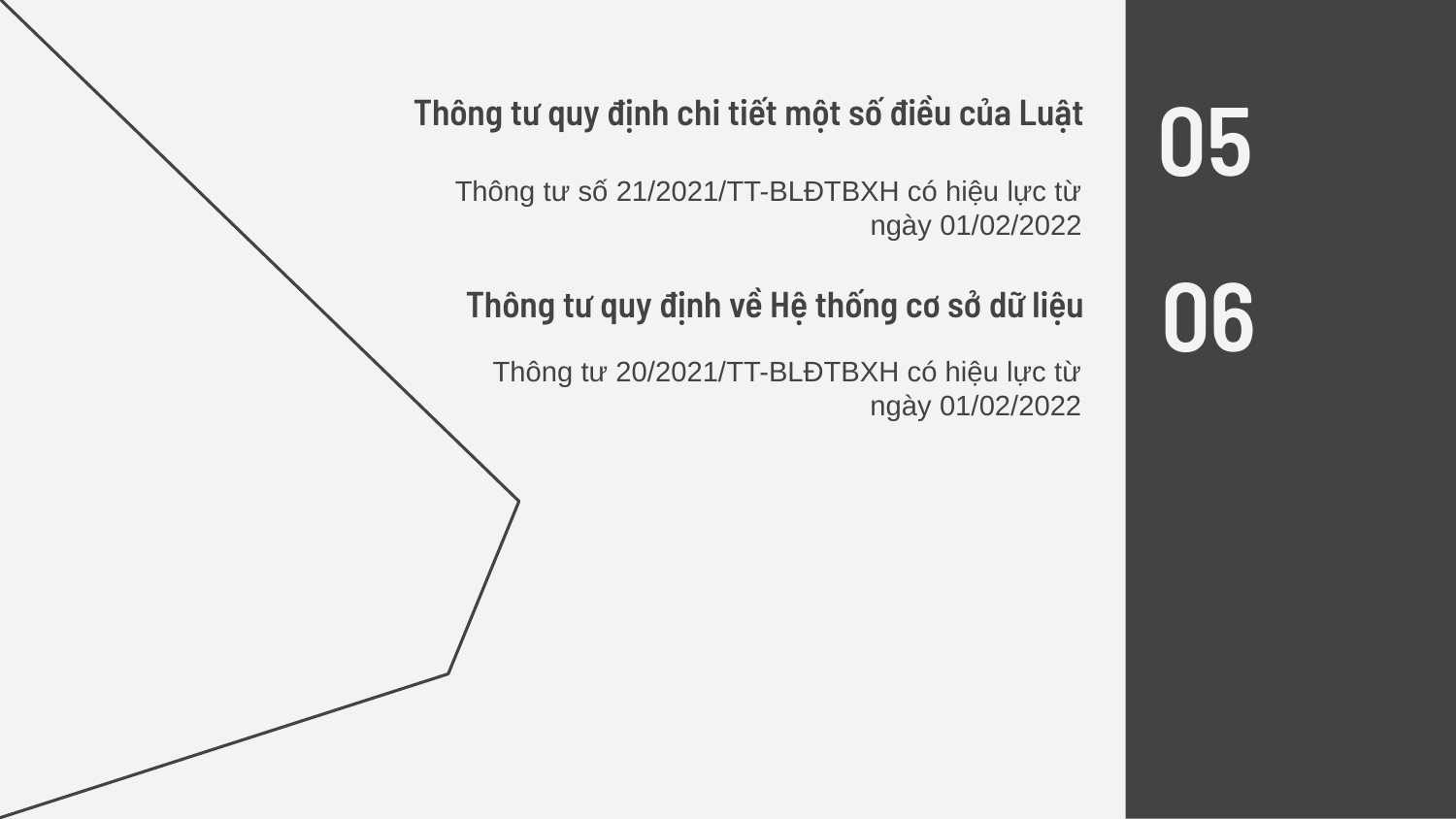

# Thông tư quy định chi tiết một số điều của Luật
05
Thông tư số 21/2021/TT-BLĐTBXH có hiệu lực từ ngày 01/02/2022
06
Thông tư quy định về Hệ thống cơ sở dữ liệu
Thông tư 20/2021/TT-BLĐTBXH có hiệu lực từ ngày 01/02/2022
04